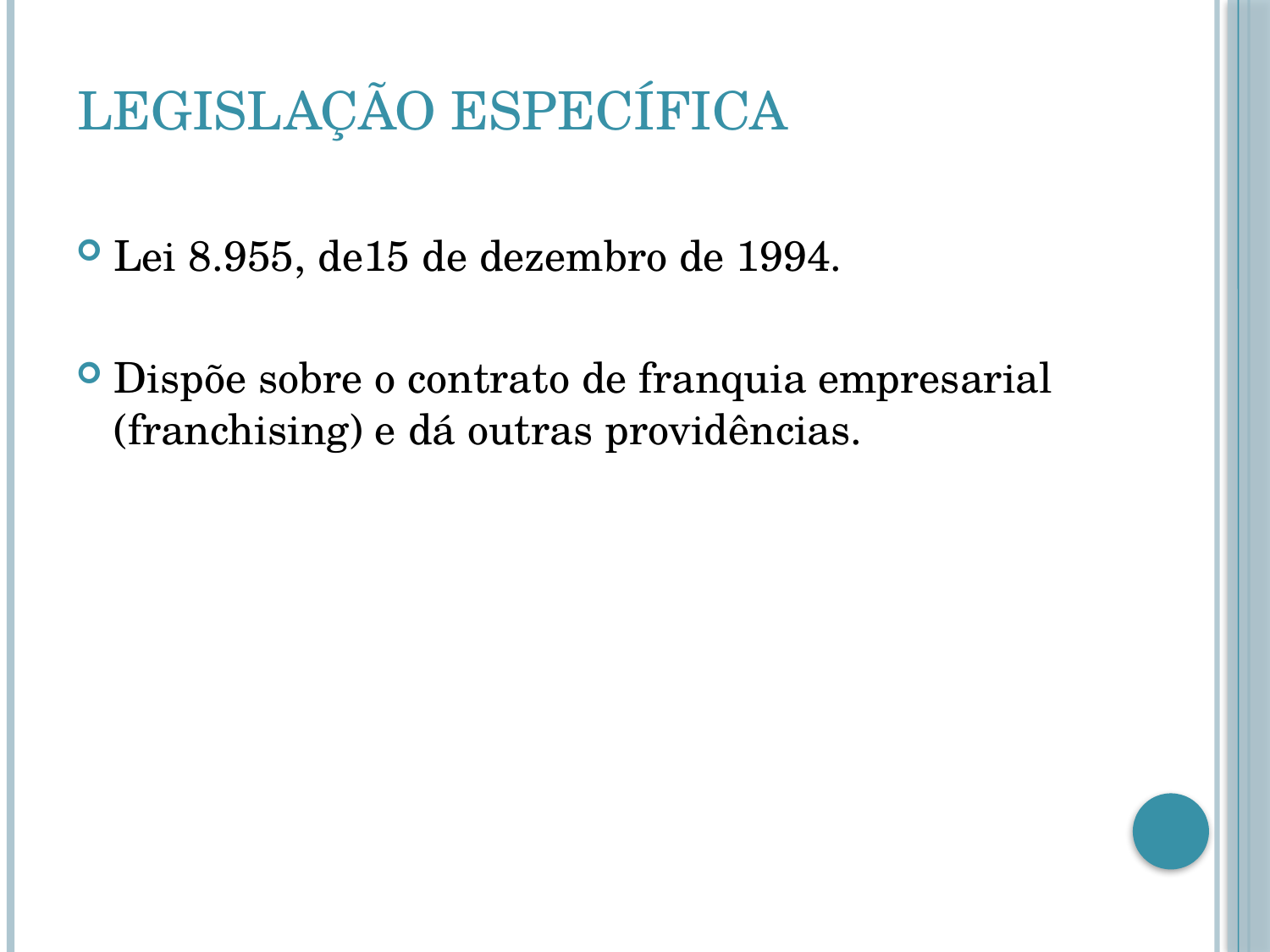

# Legislação Específica
Lei 8.955, de15 de dezembro de 1994.

Dispõe sobre o contrato de franquia empresarial (franchising) e dá outras providências.